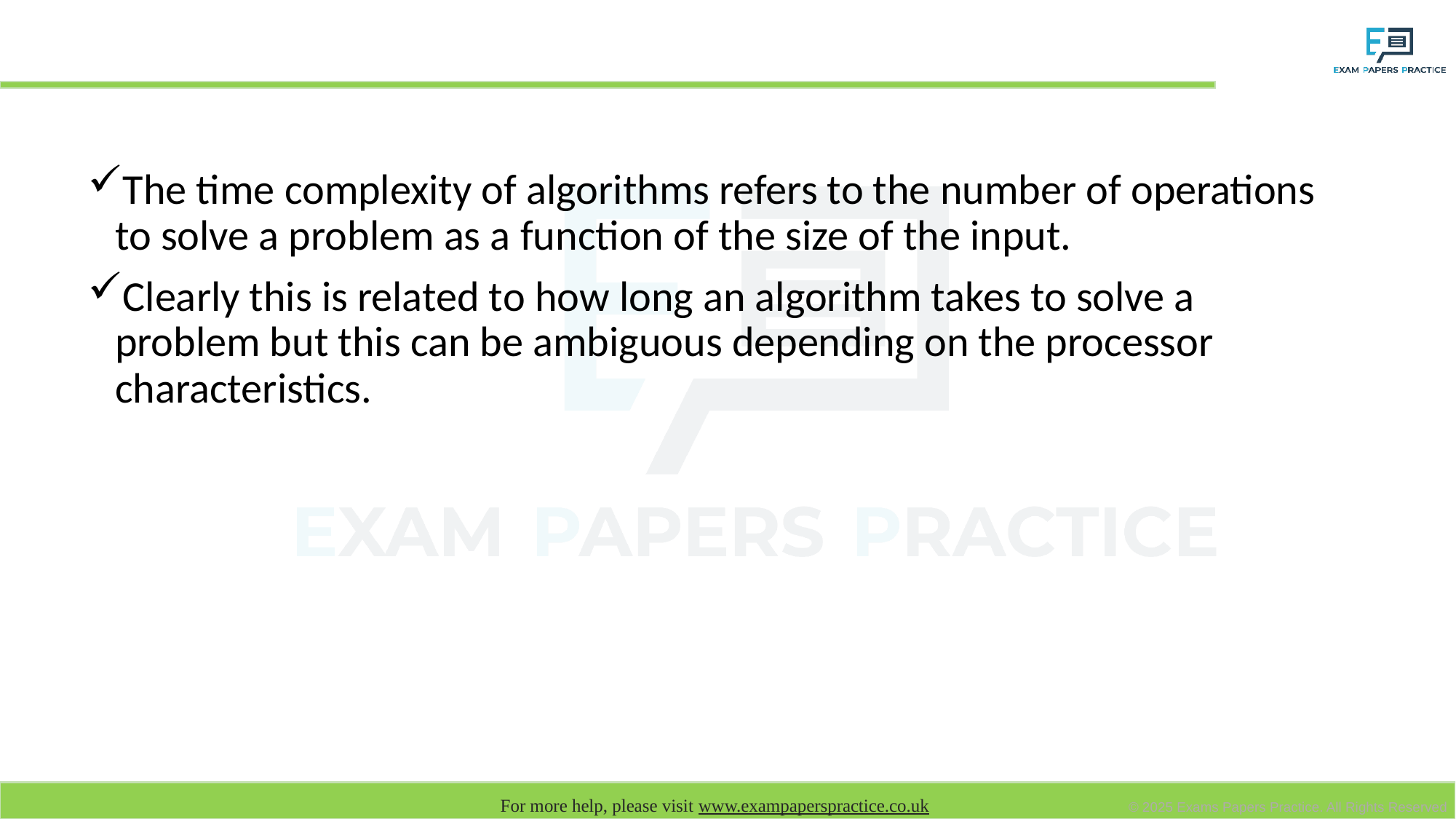

# Time complexity of algorithms
The time complexity of algorithms refers to the number of operations to solve a problem as a function of the size of the input.
Clearly this is related to how long an algorithm takes to solve a problem but this can be ambiguous depending on the processor characteristics.